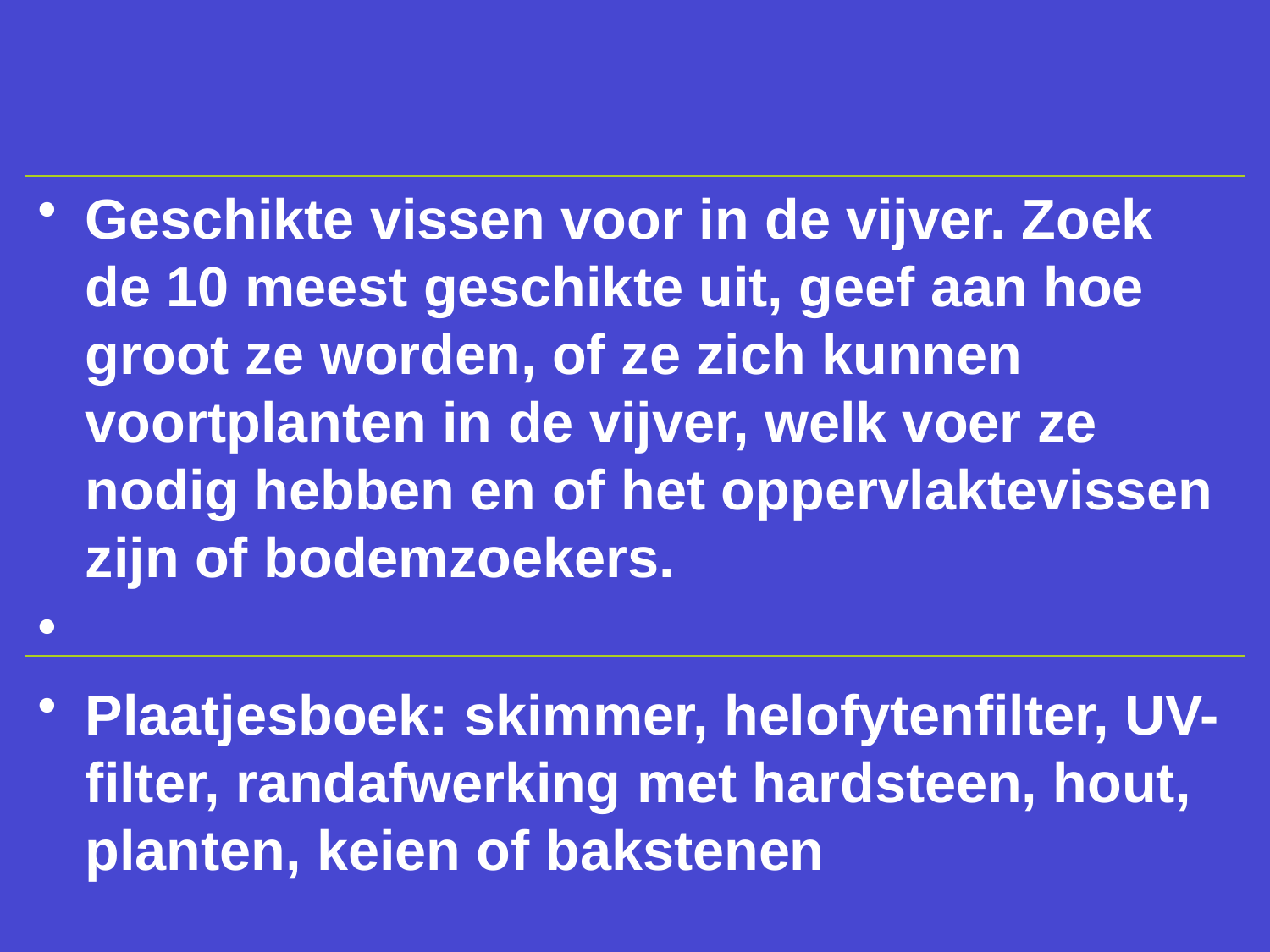

#
Geschikte vissen voor in de vijver. Zoek de 10 meest geschikte uit, geef aan hoe groot ze worden, of ze zich kunnen voortplanten in de vijver, welk voer ze nodig hebben en of het oppervlaktevissen zijn of bodemzoekers.

Plaatjesboek: skimmer, helofytenfilter, UV-filter, randafwerking met hardsteen, hout, planten, keien of bakstenen